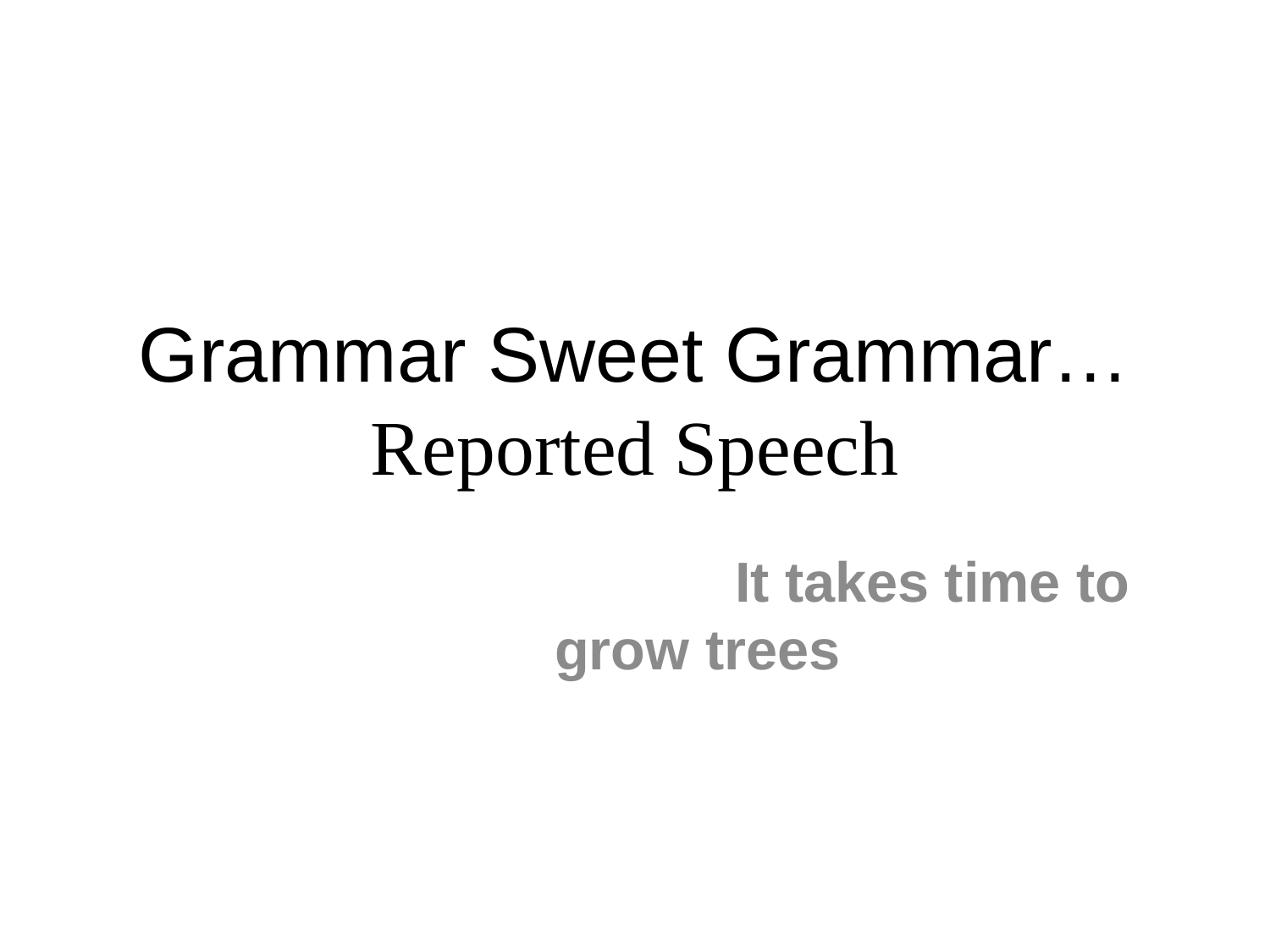

# Grammar Sweet Grammar… Reported Speech
                              It takes time to grow trees